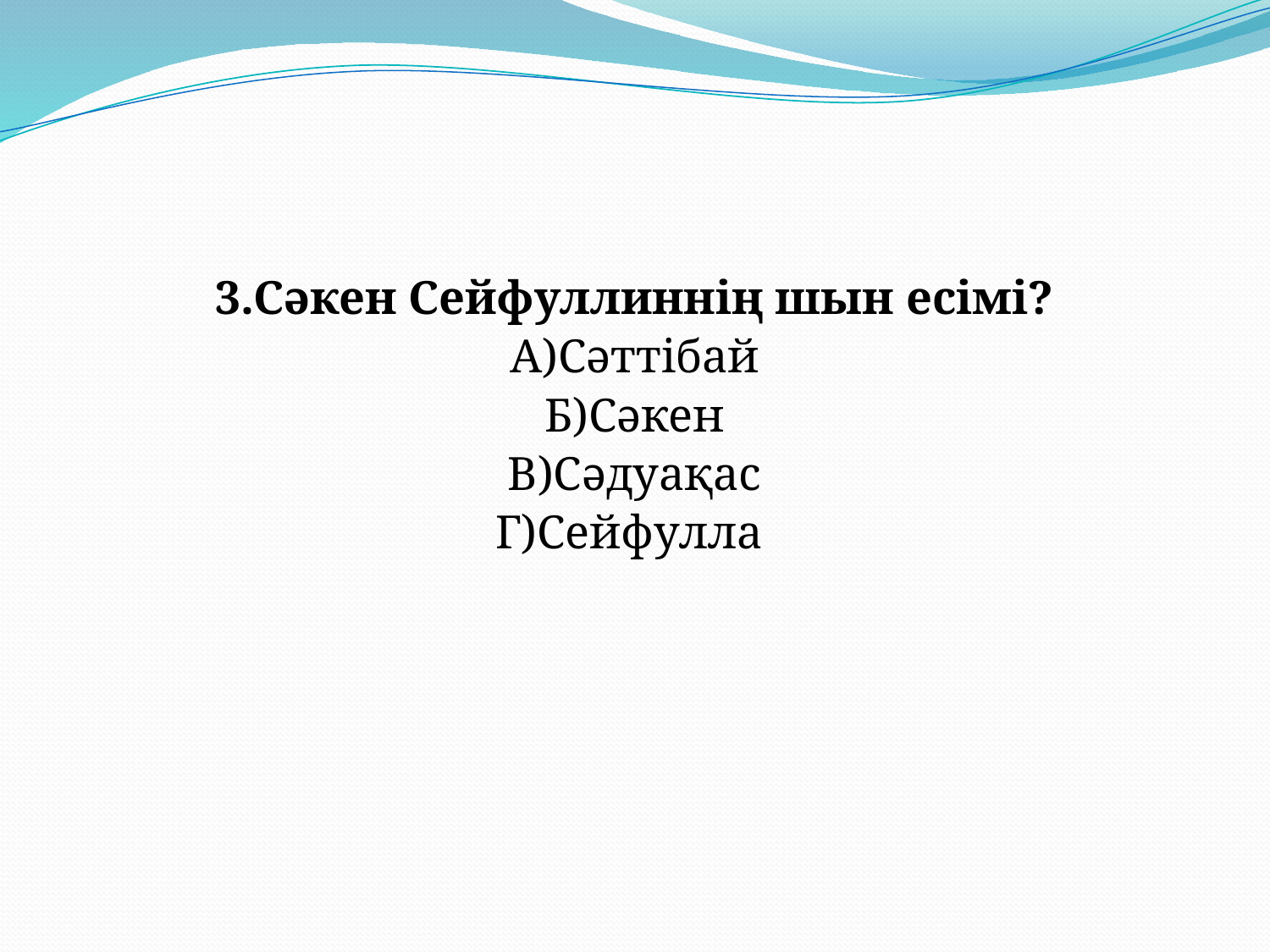

3.Сәкен Сейфуллиннің шын есімі?
А)Сәттібай
Б)Сәкен
В)Сәдуақас
Г)Сейфулла